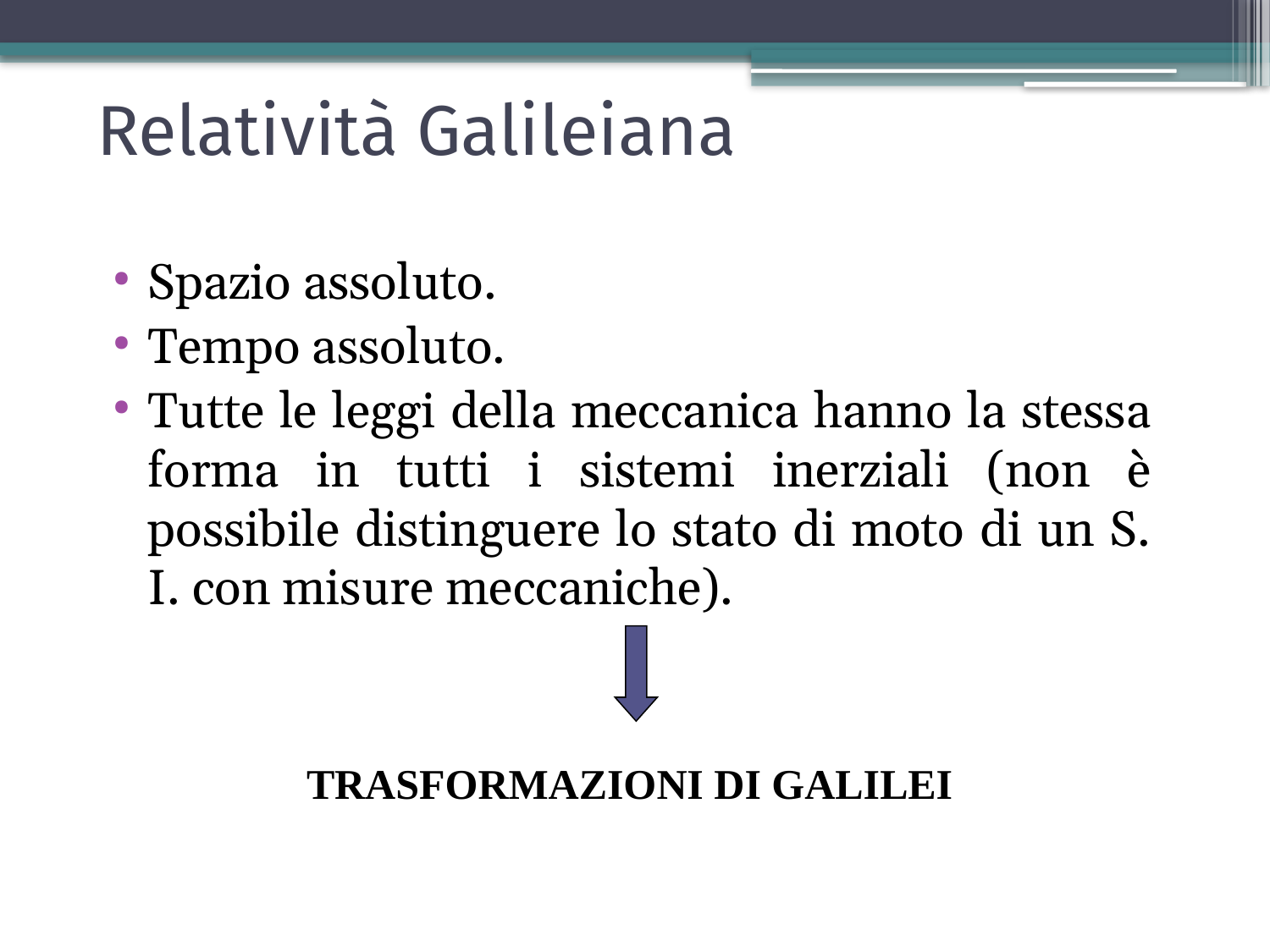

# Relatività Galileiana
Spazio assoluto.
Tempo assoluto.
Tutte le leggi della meccanica hanno la stessa forma in tutti i sistemi inerziali (non è possibile distinguere lo stato di moto di un S. I. con misure meccaniche).

TRASFORMAZIONI DI GALILEI